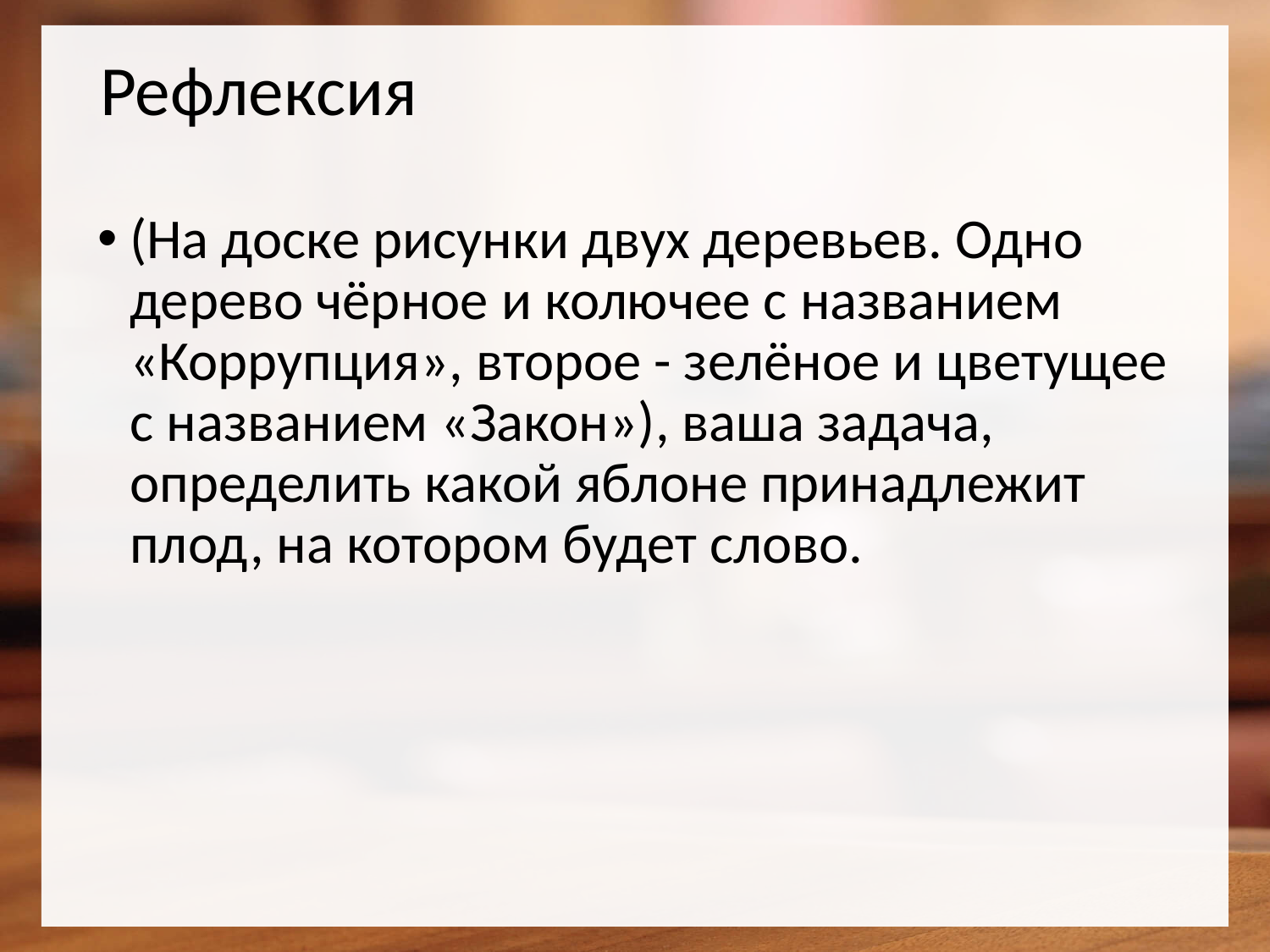

# Рефлексия
(На доске рисунки двух деревьев. Одно дерево чёрное и колючее с названием «Коррупция», второе - зелёное и цветущее с названием «Закон»), ваша задача, определить какой яблоне принадлежит плод, на котором будет слово.